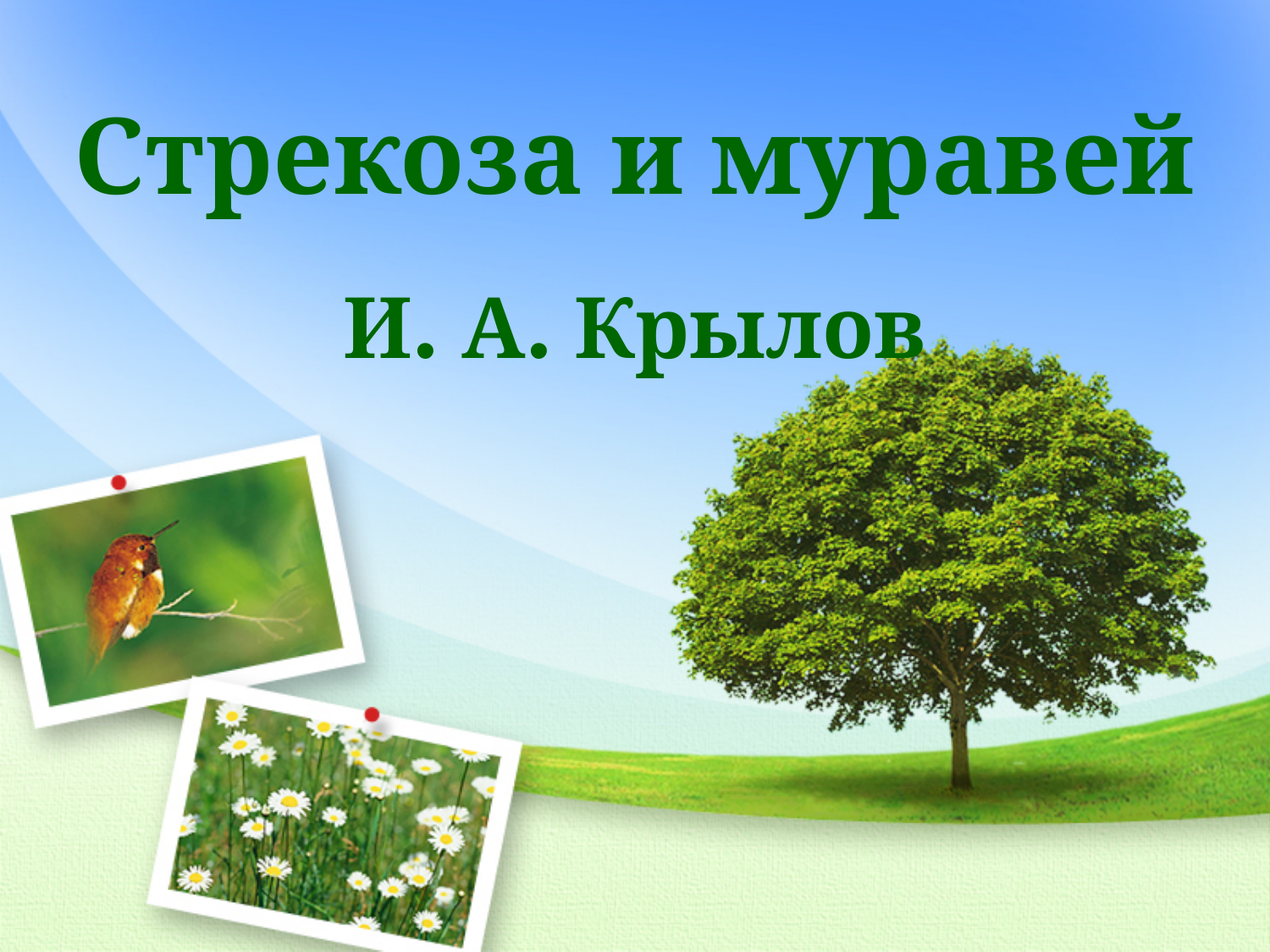

# Стрекоза и муравей
И. А. Крылов